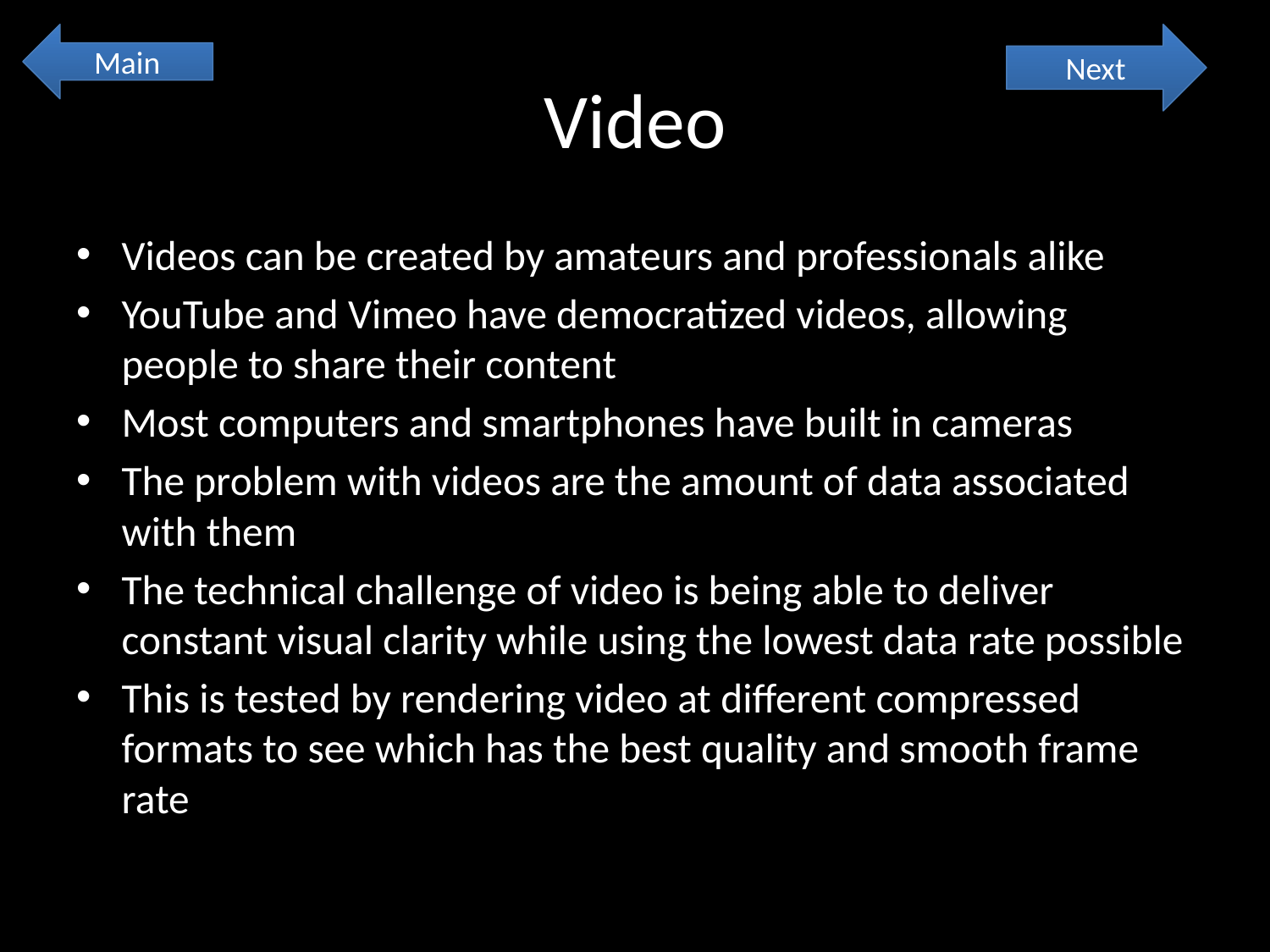

Main
Next
# Video
Videos can be created by amateurs and professionals alike
YouTube and Vimeo have democratized videos, allowing people to share their content
Most computers and smartphones have built in cameras
The problem with videos are the amount of data associated with them
The technical challenge of video is being able to deliver constant visual clarity while using the lowest data rate possible
This is tested by rendering video at different compressed formats to see which has the best quality and smooth frame rate